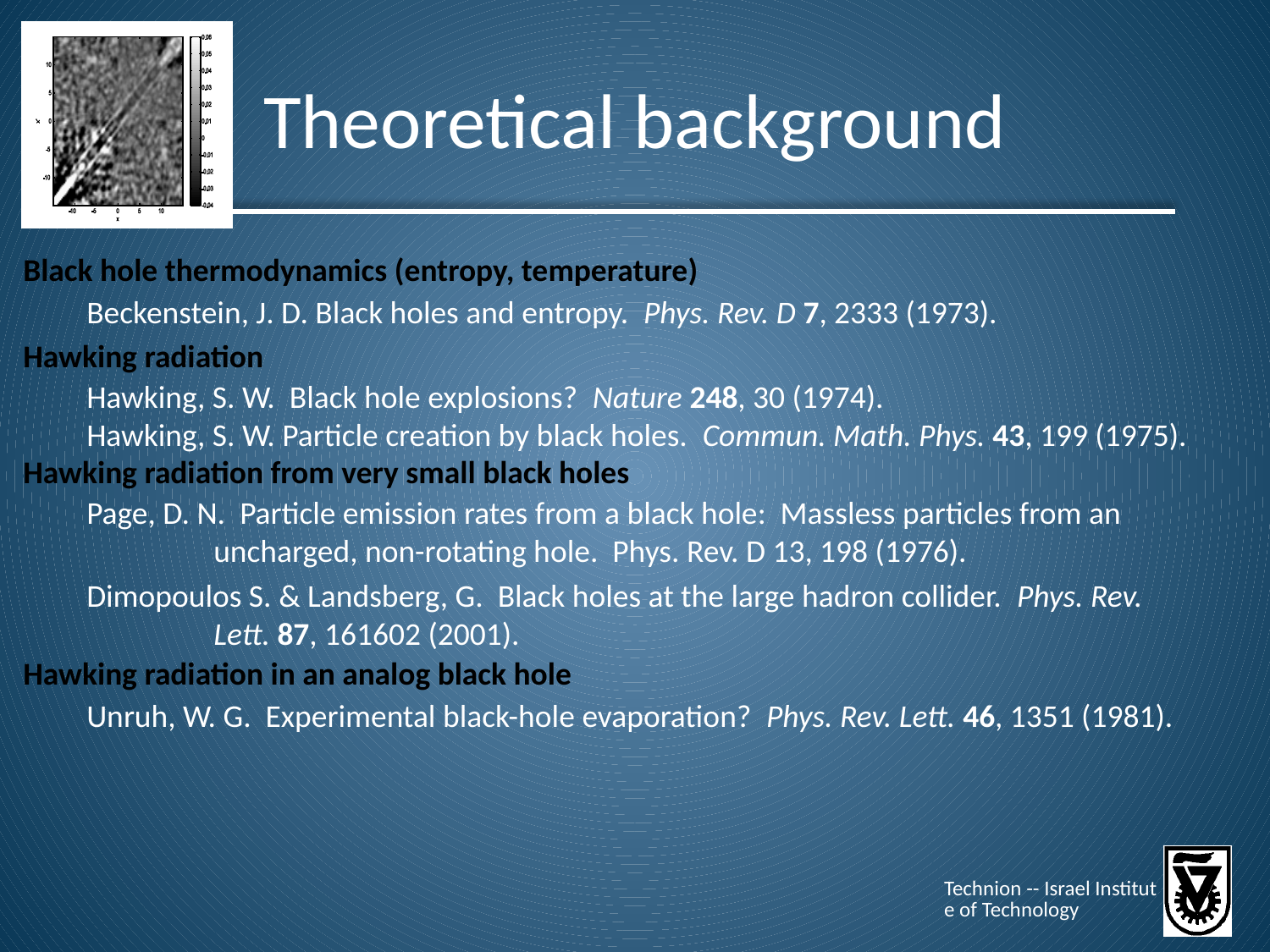

# Theoretical background
Black hole thermodynamics (entropy, temperature)
Beckenstein, J. D. Black holes and entropy.  Phys. Rev. D 7, 2333 (1973).
Hawking radiation
Hawking, S. W.  Black hole explosions?  Nature 248, 30 (1974).
Hawking, S. W. Particle creation by black holes.  Commun. Math. Phys. 43, 199 (1975).
Hawking radiation from very small black holes
Page, D. N.  Particle emission rates from a black hole:  Massless particles from an 	uncharged, non-rotating hole.  Phys. Rev. D 13, 198 (1976).
Dimopoulos S. & Landsberg, G.  Black holes at the large hadron collider.  Phys. Rev. 	Lett. 87, 161602 (2001).
Hawking radiation in an analog black hole
Unruh, W. G.  Experimental black-hole evaporation?  Phys. Rev. Lett. 46, 1351 (1981).
Technion -- Israel Institute of Technology